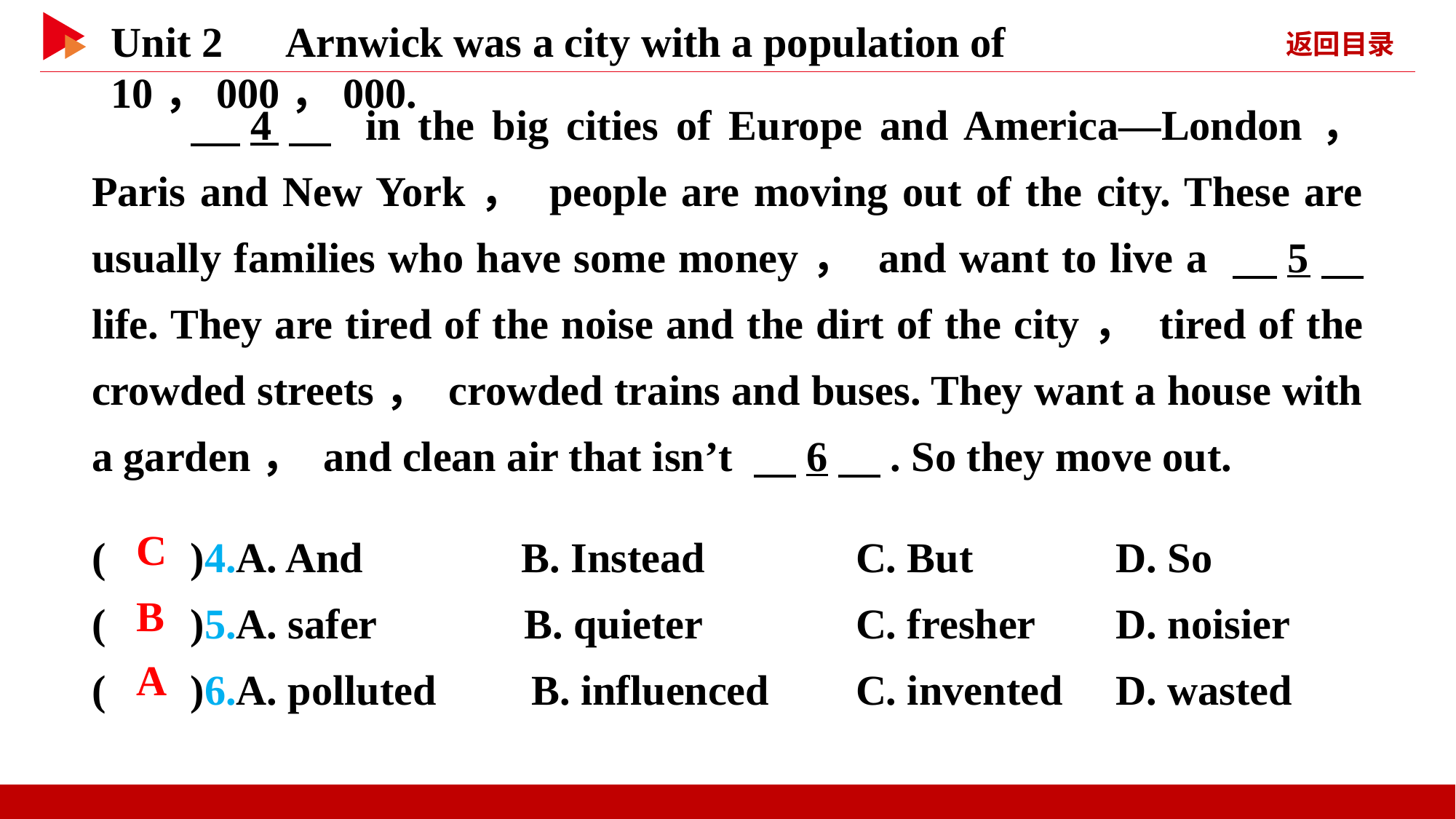

4　 in the big cities of Europe and America—London， Paris and New York， people are moving out of the city. These are usually families who have some money， and want to live a 　5　 life. They are tired of the noise and the dirt of the city， tired of the crowded streets， crowded trains and buses. They want a house with a garden， and clean air that isn’t 　6　. So they move out.
(        )4.A. And               B. Instead		C. But        	    D. So
(        )5.A. safer              B. quieter		C. fresher  	    D. noisier
(        )6.A. polluted         B. influenced	C. invented     D. wasted
   C
   B
   A